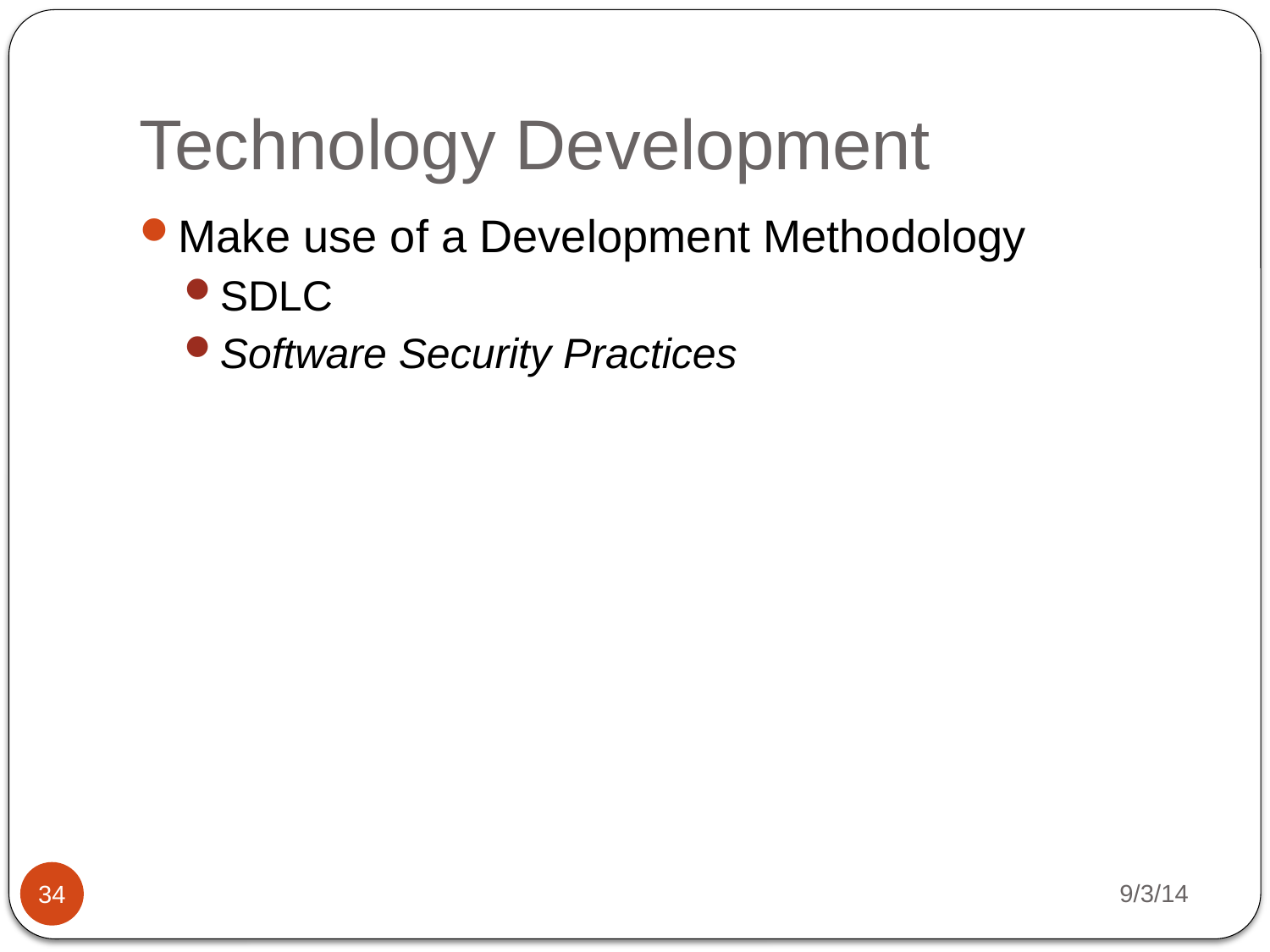

# Technology Development
Make use of a Development Methodology
SDLC
Software Security Practices

9/3/14
34